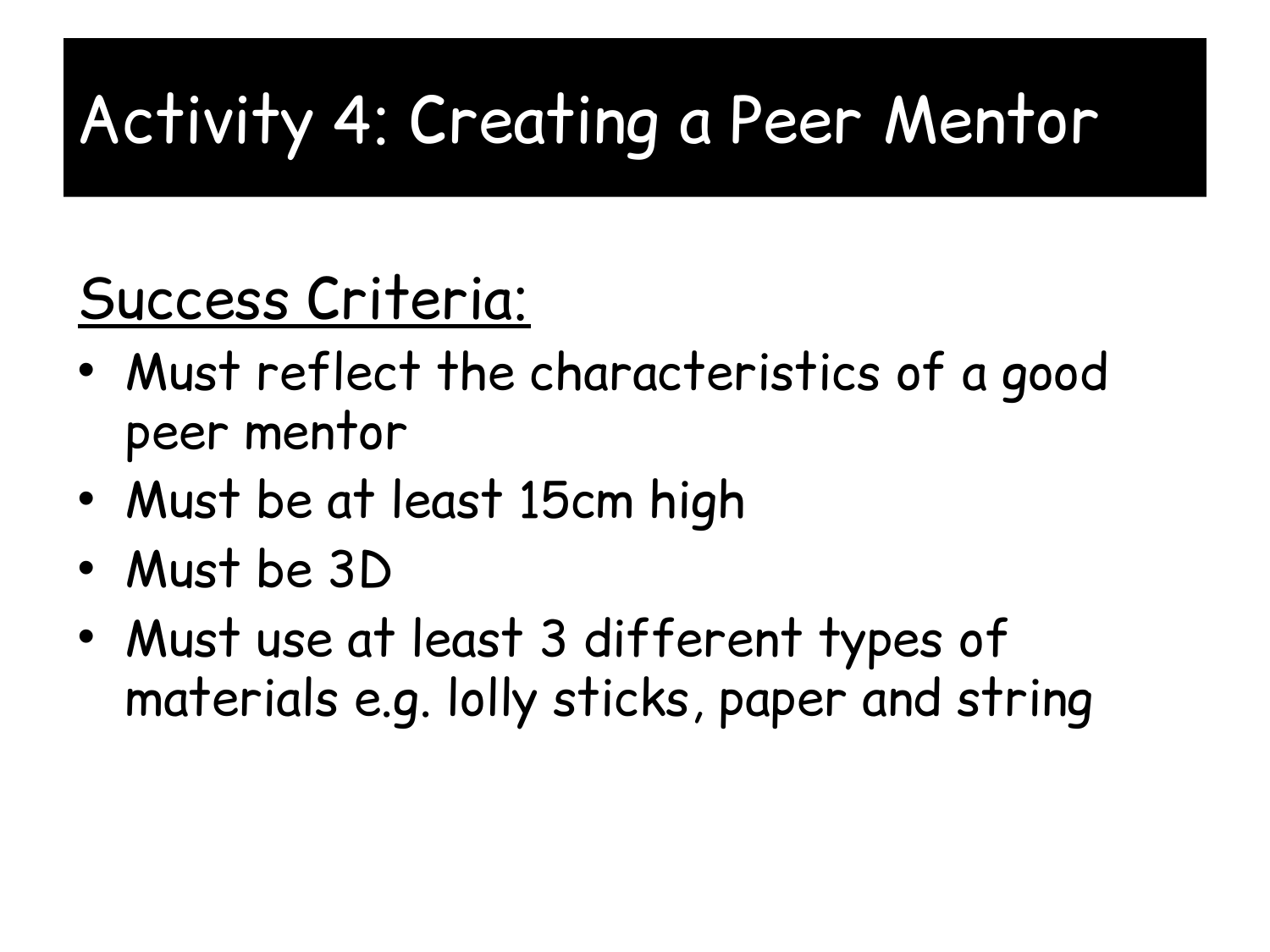

# Activity 4: Creating a Peer Mentor
Success Criteria:
Must reflect the characteristics of a good peer mentor
Must be at least 15cm high
Must be 3D
Must use at least 3 different types of materials e.g. lolly sticks, paper and string